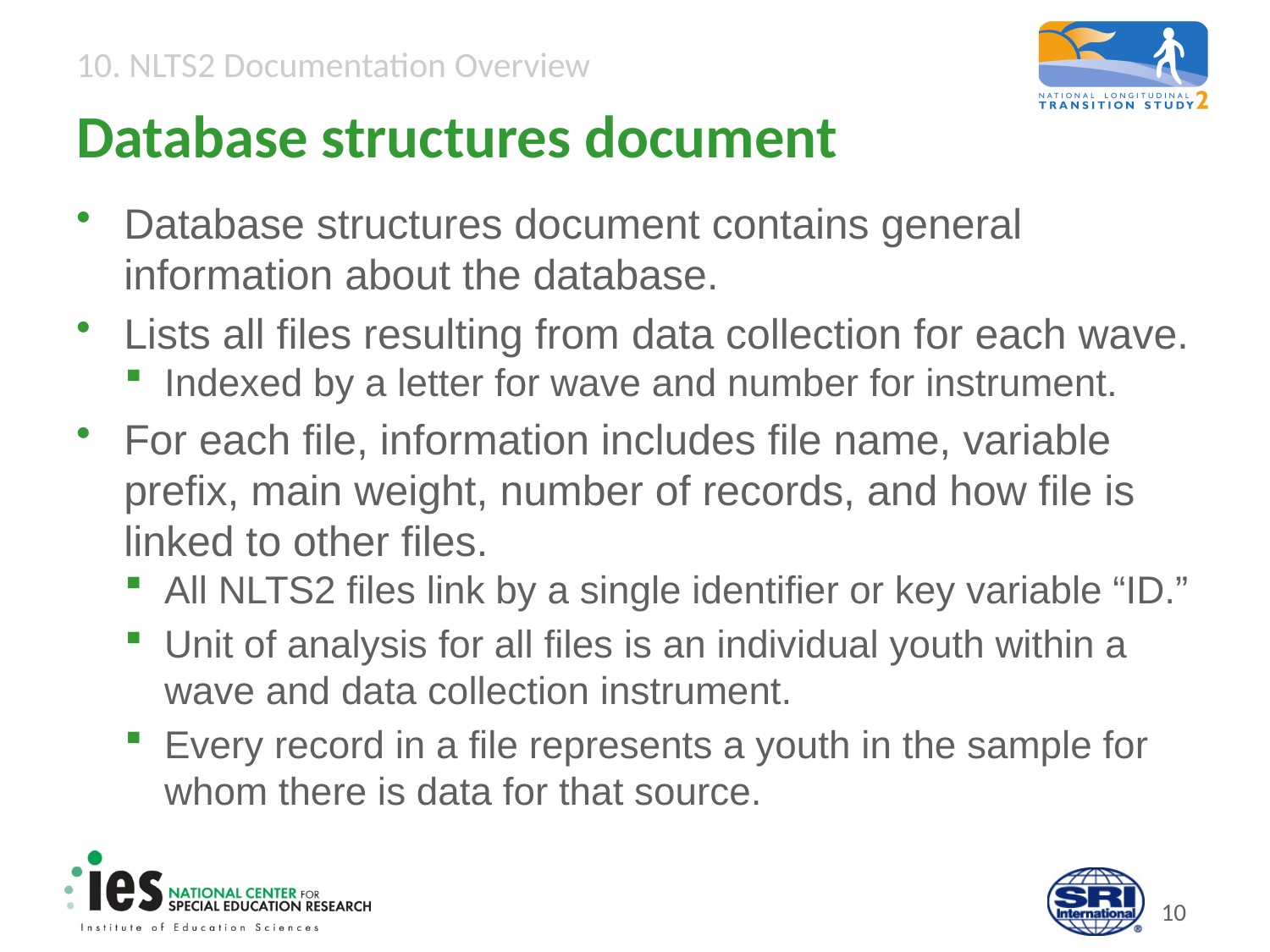

# Database structures document
Database structures document contains general information about the database.
Lists all files resulting from data collection for each wave.
Indexed by a letter for wave and number for instrument.
For each file, information includes file name, variable prefix, main weight, number of records, and how file is linked to other files.
All NLTS2 files link by a single identifier or key variable “ID.”
Unit of analysis for all files is an individual youth within a wave and data collection instrument.
Every record in a file represents a youth in the sample for whom there is data for that source.
10